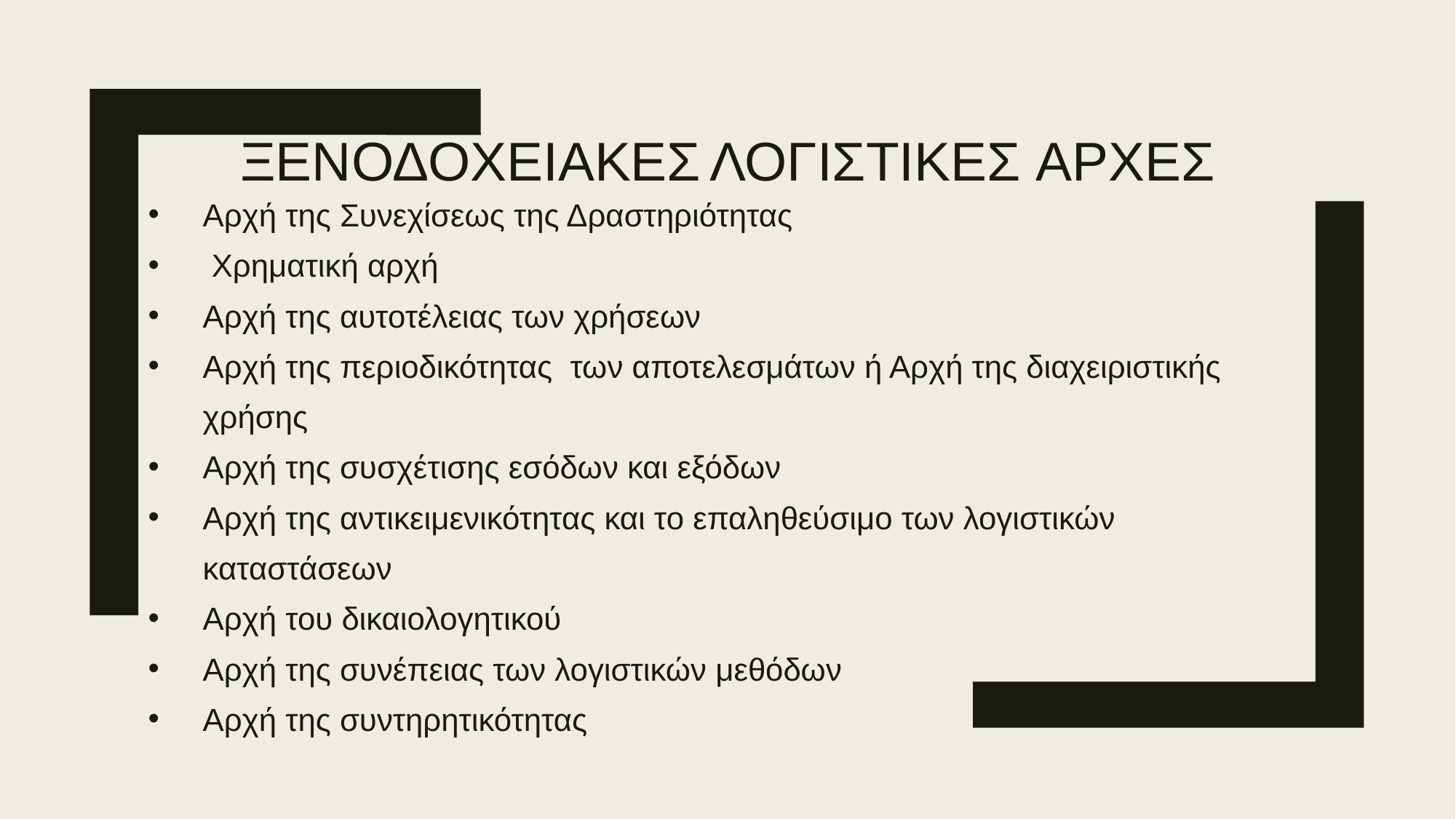

# ΞΕΝΟΔΟΧΕΙΑΚΕΣ ΛΟΓΙΣΤΙΚΕΣ ΑΡΧΕΣ
Αρχή της Συνεχίσεως της Δραστηριότητας
 Χρηματική αρχή
Αρχή της αυτοτέλειας των χρήσεων
Αρχή της περιοδικότητας  των αποτελεσμάτων ή Αρχή της διαχειριστικής χρήσης
Αρχή της συσχέτισης εσόδων και εξόδων
Αρχή της αντικειμενικότητας και το επαληθεύσιμο των λογιστικών καταστάσεων
Αρχή του δικαιολογητικού
Αρχή της συνέπειας των λογιστικών μεθόδων
Αρχή της συντηρητικότητας